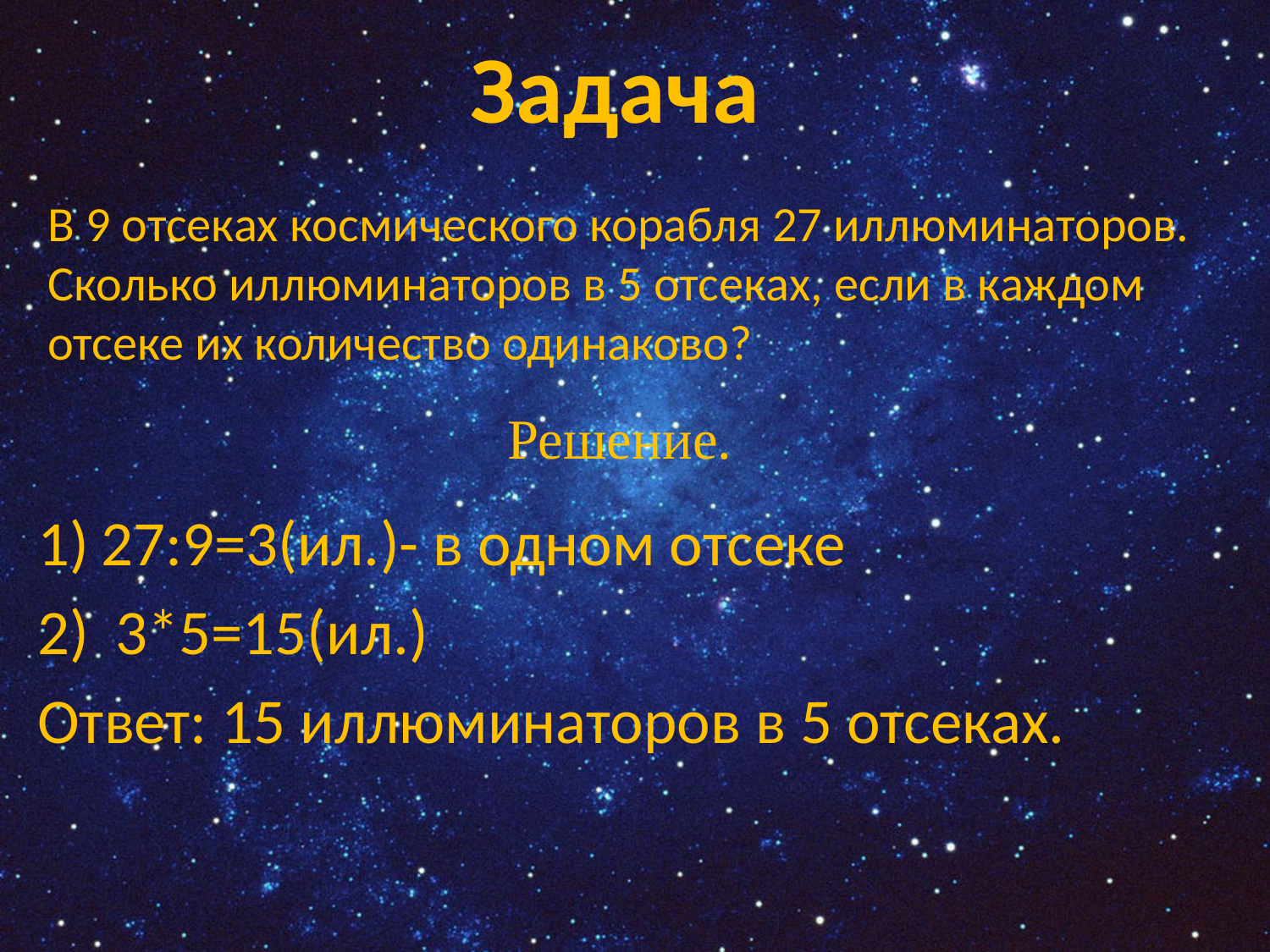

# Задача
В 9 отсеках космического корабля 27 иллюминаторов. Сколько иллюминаторов в 5 отсеках, если в каждом отсеке их количество одинаково?

Решение.

27:9=3(ил.)- в одном отсеке
 3*5=15(ил.)
Ответ: 15 иллюминаторов в 5 отсеках.